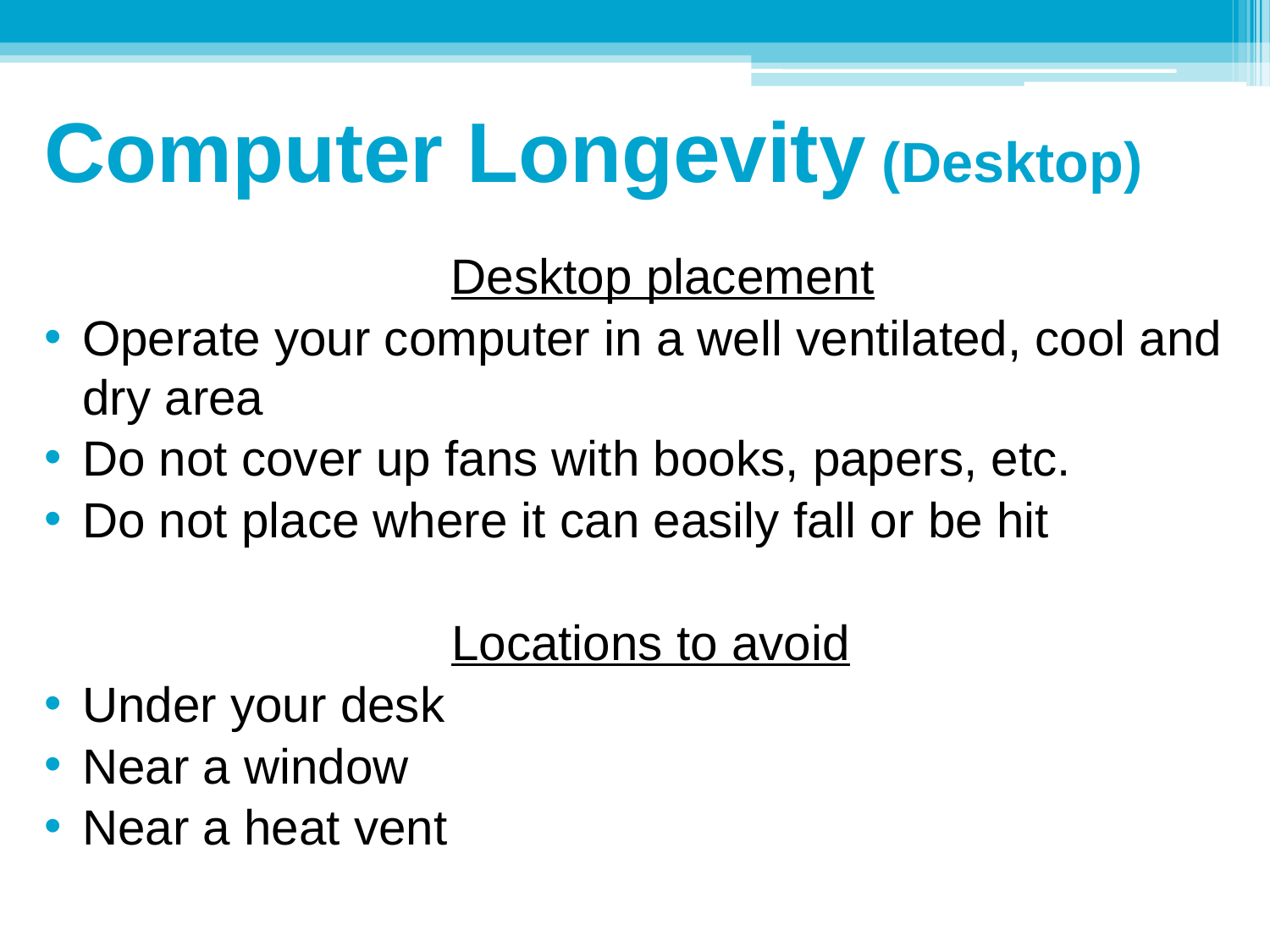

# Computer Longevity (Desktop)
Desktop placement
Operate your computer in a well ventilated, cool and dry area
Do not cover up fans with books, papers, etc.
Do not place where it can easily fall or be hit

Locations to avoid
Under your desk
Near a window
Near a heat vent